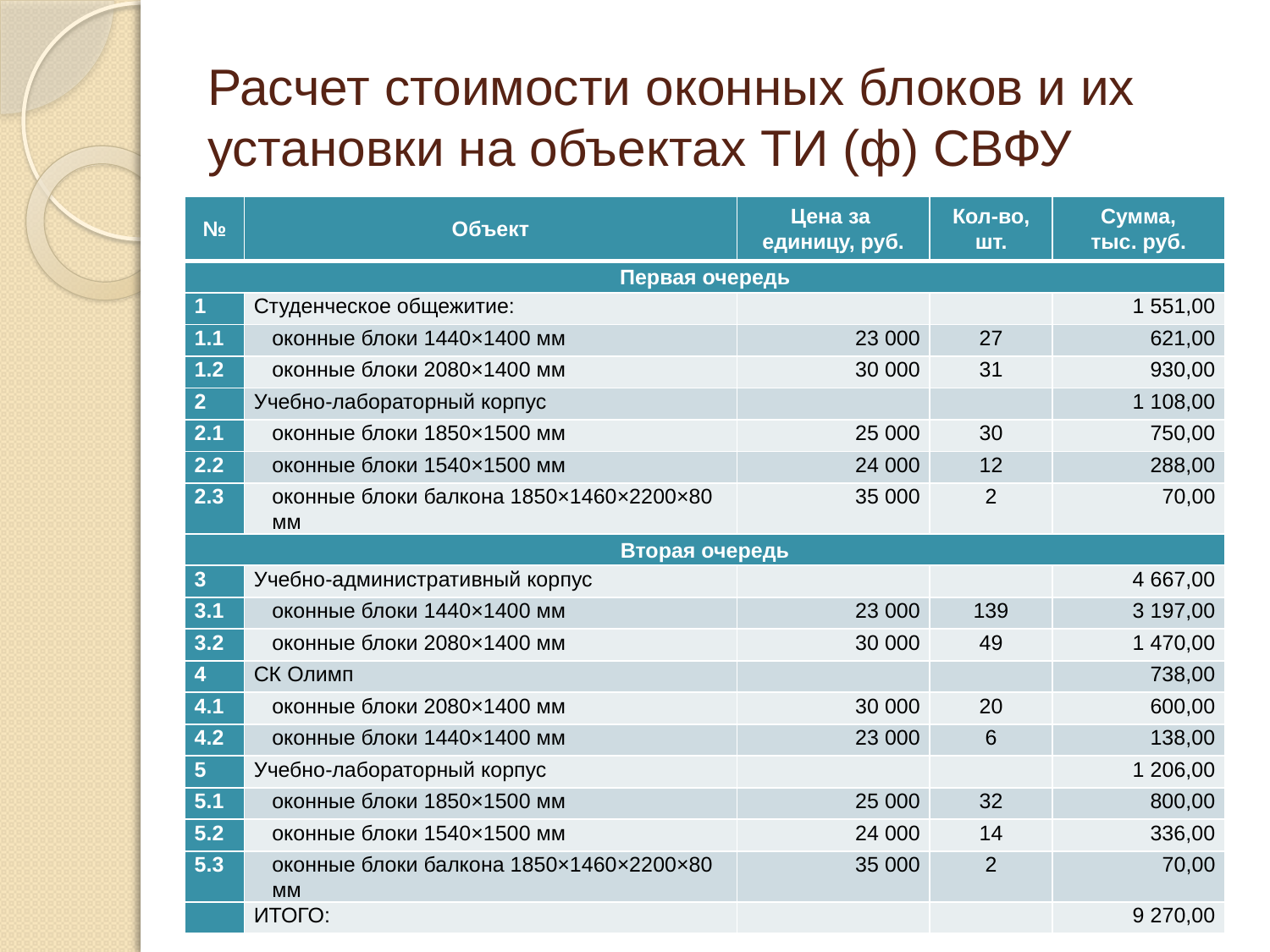

# Расчет стоимости оконных блоков и их установки на объектах ТИ (ф) СВФУ
| № | Объект | Цена за единицу, руб. | Кол-во, шт. | Сумма, тыс. руб. |
| --- | --- | --- | --- | --- |
| Первая очередь |  |  |  |  |
| 1 | Студенческое общежитие: |  |  | 1 551,00 |
| 1.1 | оконные блоки 1440×1400 мм | 23 000 | 27 | 621,00 |
| 1.2 | оконные блоки 2080×1400 мм | 30 000 | 31 | 930,00 |
| 2 | Учебно-лабораторный корпус |  |  | 1 108,00 |
| 2.1 | оконные блоки 1850×1500 мм | 25 000 | 30 | 750,00 |
| 2.2 | оконные блоки 1540×1500 мм | 24 000 | 12 | 288,00 |
| 2.3 | оконные блоки балкона 1850×1460×2200×80 мм | 35 000 | 2 | 70,00 |
| Вторая очередь |  |  |  |  |
| 3 | Учебно-административный корпус |  |  | 4 667,00 |
| 3.1 | оконные блоки 1440×1400 мм | 23 000 | 139 | 3 197,00 |
| 3.2 | оконные блоки 2080×1400 мм | 30 000 | 49 | 1 470,00 |
| 4 | СК Олимп |  |  | 738,00 |
| 4.1 | оконные блоки 2080×1400 мм | 30 000 | 20 | 600,00 |
| 4.2 | оконные блоки 1440×1400 мм | 23 000 | 6 | 138,00 |
| 5 | Учебно-лабораторный корпус |  |  | 1 206,00 |
| 5.1 | оконные блоки 1850×1500 мм | 25 000 | 32 | 800,00 |
| 5.2 | оконные блоки 1540×1500 мм | 24 000 | 14 | 336,00 |
| 5.3 | оконные блоки балкона 1850×1460×2200×80 мм | 35 000 | 2 | 70,00 |
|  | ИТОГО: |  |  | 9 270,00 |